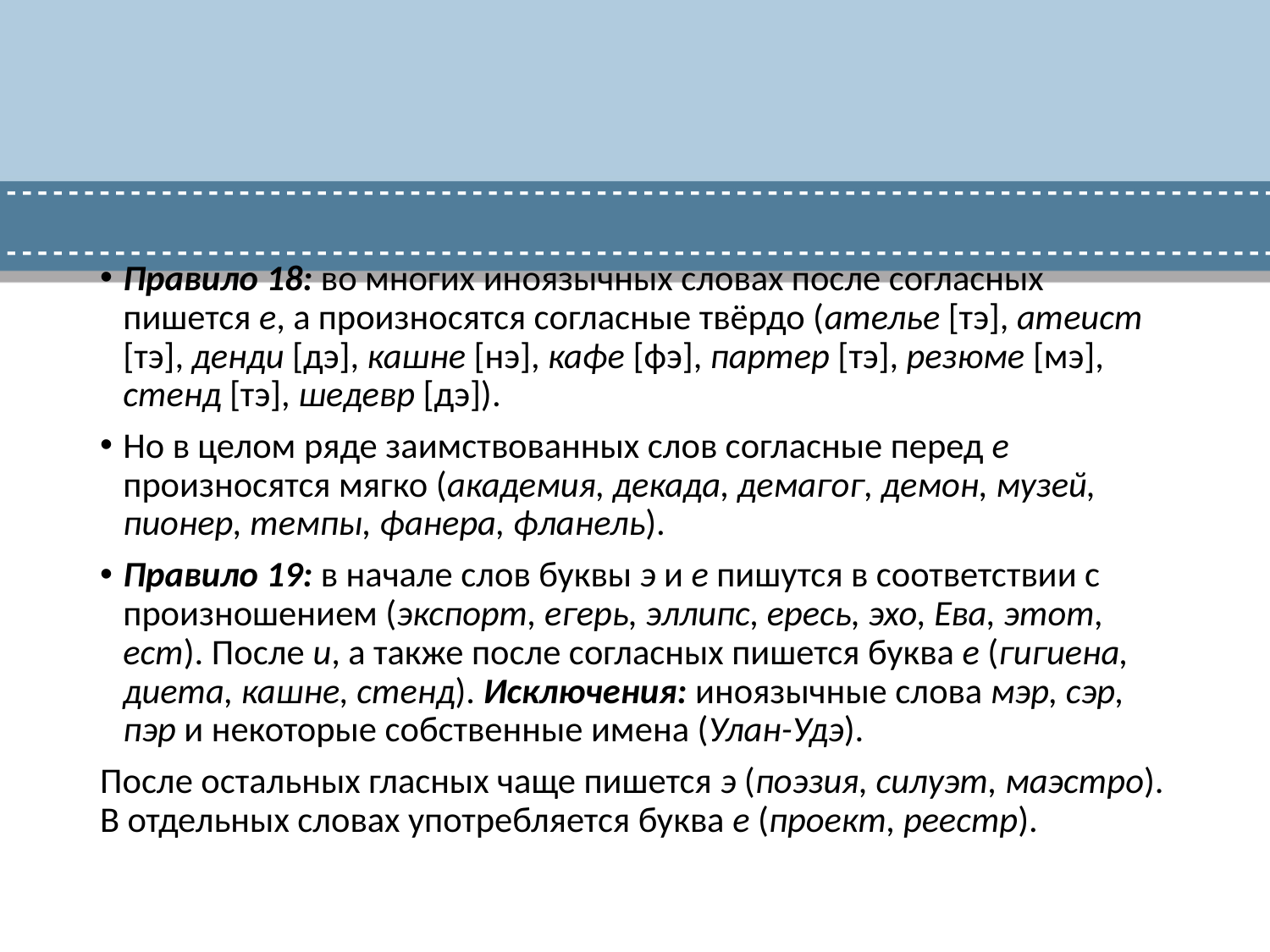

#
Правило 18: во многих иноязычных словах после согласных пишется е, а произносятся согласные твёрдо (ателье [тэ], атеист [тэ], денди [дэ], кашне [нэ], кафе [фэ], партер [тэ], резюме [мэ], стенд [тэ], шедевр [дэ]).
Но в целом ряде заимствованных слов согласные перед е произносятся мягко (академия, декада, демагог, демон, музей, пионер, темпы, фанера, фланель).
Правило 19: в начале слов буквы э и е пишутся в соответствии с произношением (экспорт, егерь, эллипс, ересь, эхо, Ева, этот, ест). После и, а также после согласных пишется буква е (гигиена, диета, кашне, стенд). Исключения: иноязычные слова мэр, сэр, пэр и некоторые собственные имена (Улан-Удэ).
После остальных гласных чаще пишется э (поэзия, силуэт, маэстро). В отдельных словах употребляется буква е (проект, реестр).